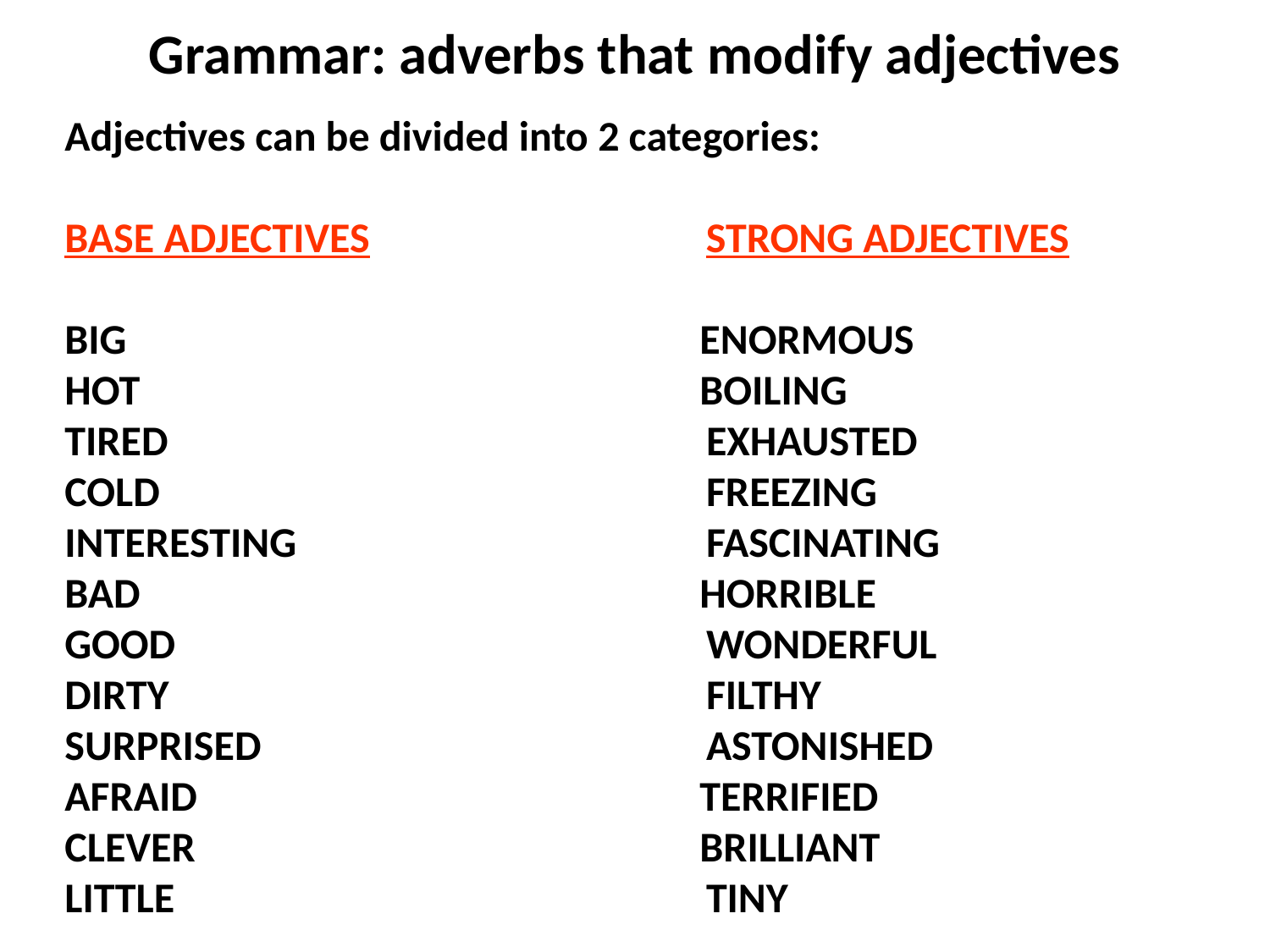

Grammar: adverbs that modify adjectives
Adjectives can be divided into 2 categories:

BASE ADJECTIVES		              STRONG ADJECTIVES

BIG					ENORMOUS
HOT					BOILING
TIRED				              EXHAUSTED
COLD				              FREEZING
INTERESTING			              FASCINATING
BAD					HORRIBLE
GOOD				              WONDERFUL
DIRTY				              FILTHY
SURPRISED			              ASTONISHED
AFRAID				TERRIFIED
CLEVER				BRILLIANT
LITTLE				              TINY